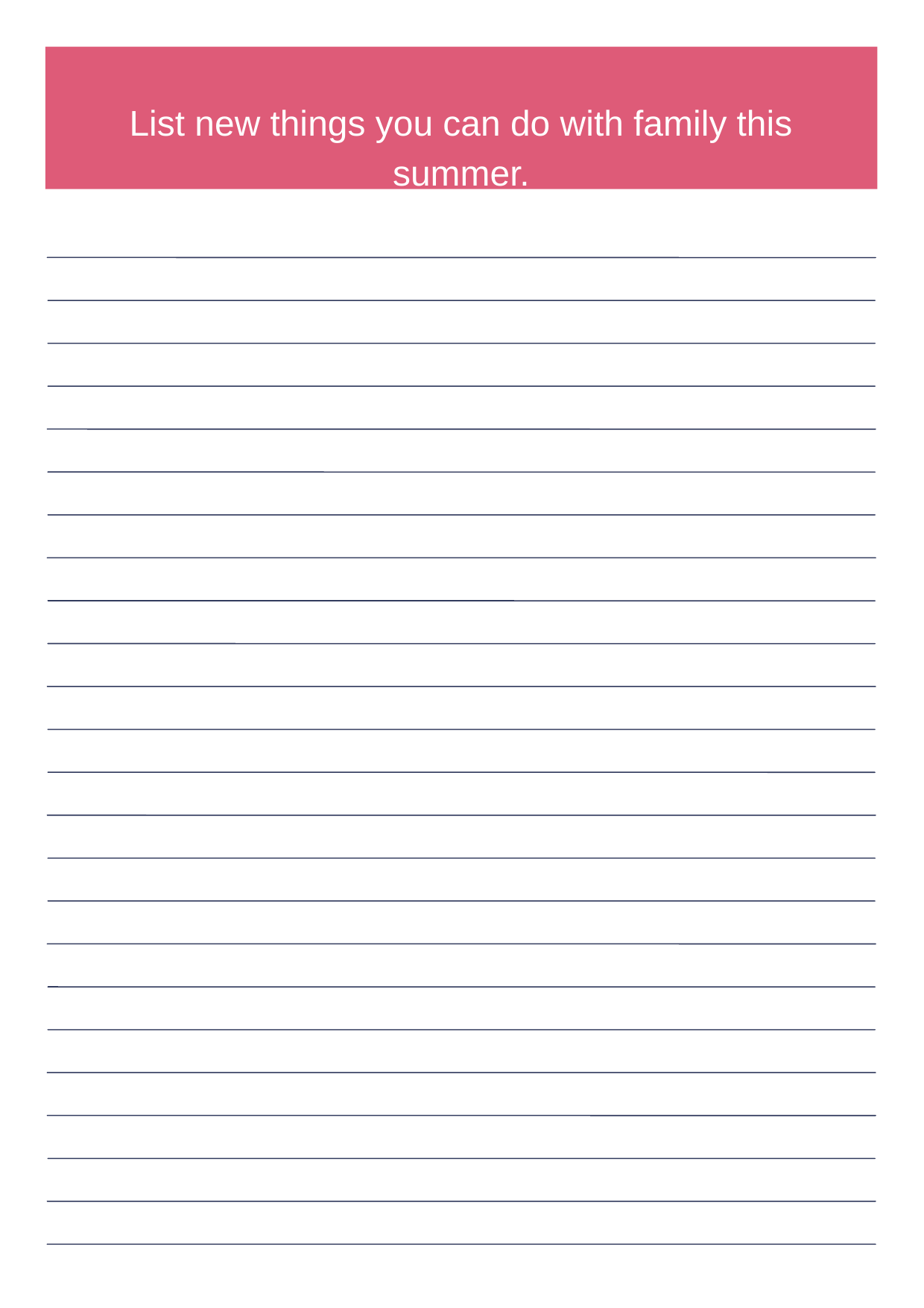

List new things you can do with family this summer.